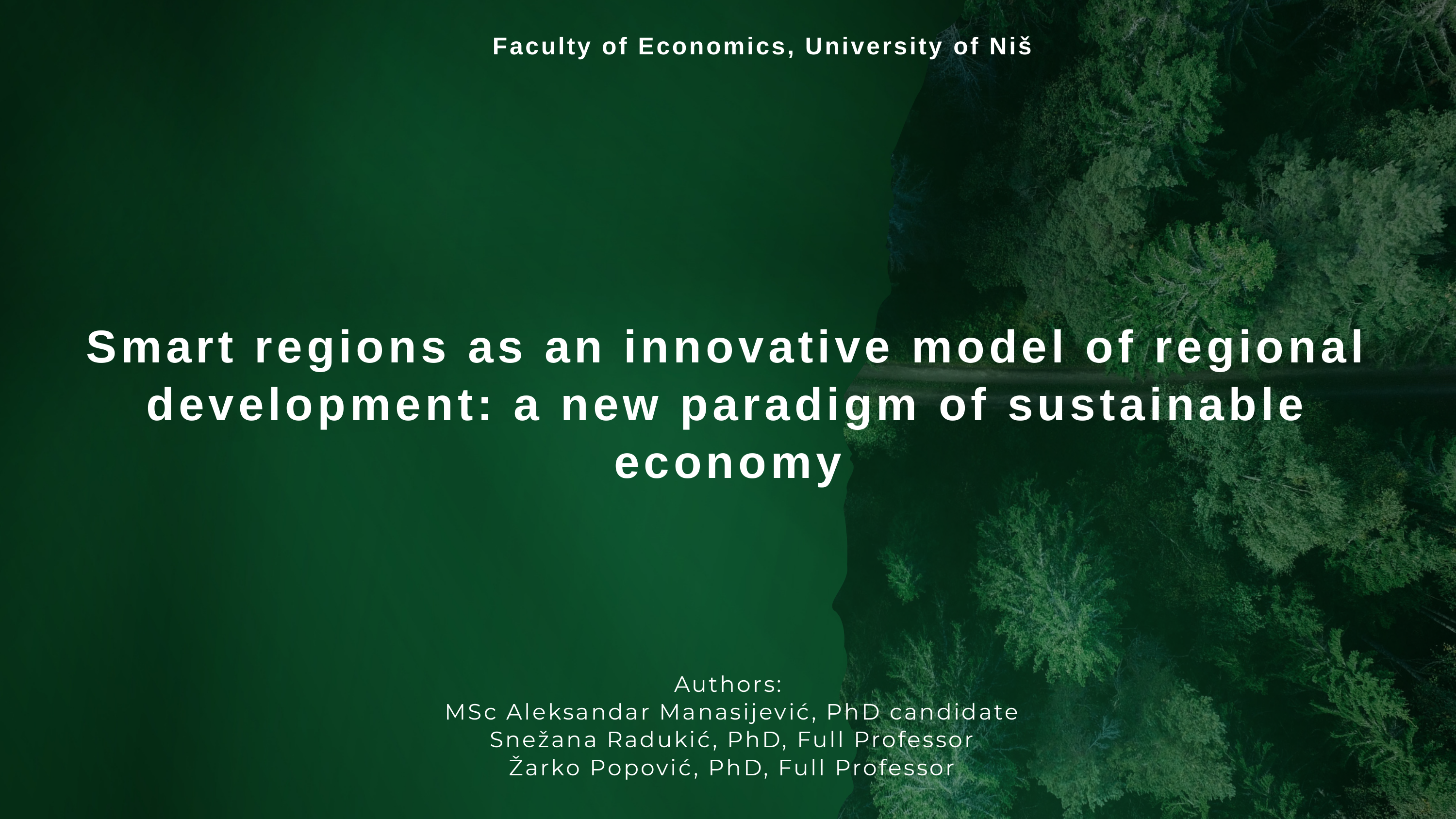

Faculty of Economics, University of Niš
Smart regions as an innovative model of regional development: a new paradigm of sustainable economy
Authors:
 MSc Aleksandar Manasijević, PhD candidate
 Snežana Radukić, PhD, Full Professor
 Žarko Popović, PhD, Full Professor